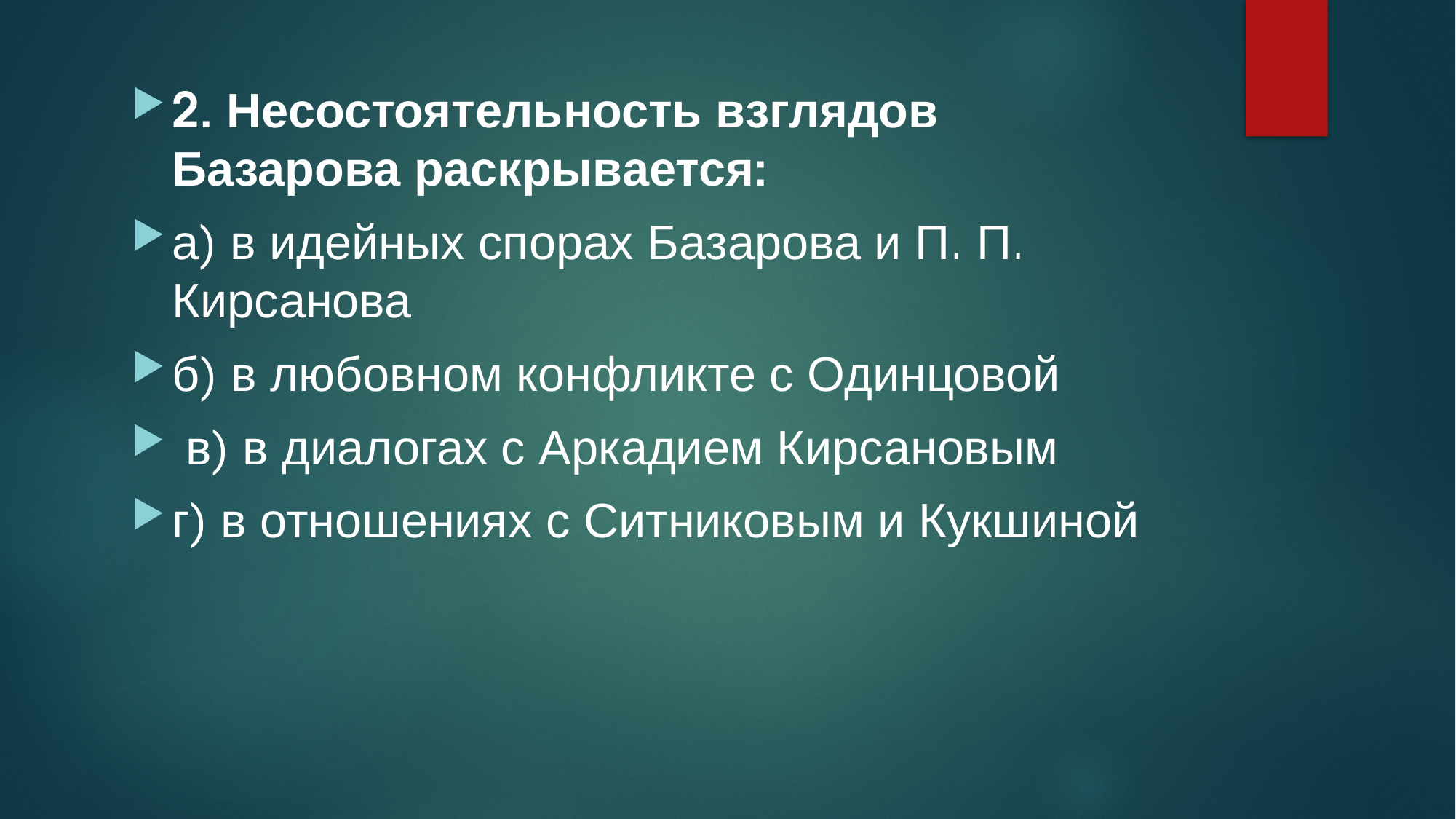

2. Несостоятельность взглядов Базарова раскрывается:
а) в идейных спорах Базарова и П. П. Кирсанова
б) в любовном конфликте с Одинцовой
 в) в диалогах с Аркадием Кирсановым
г) в отношениях с Ситниковым и Кукшиной